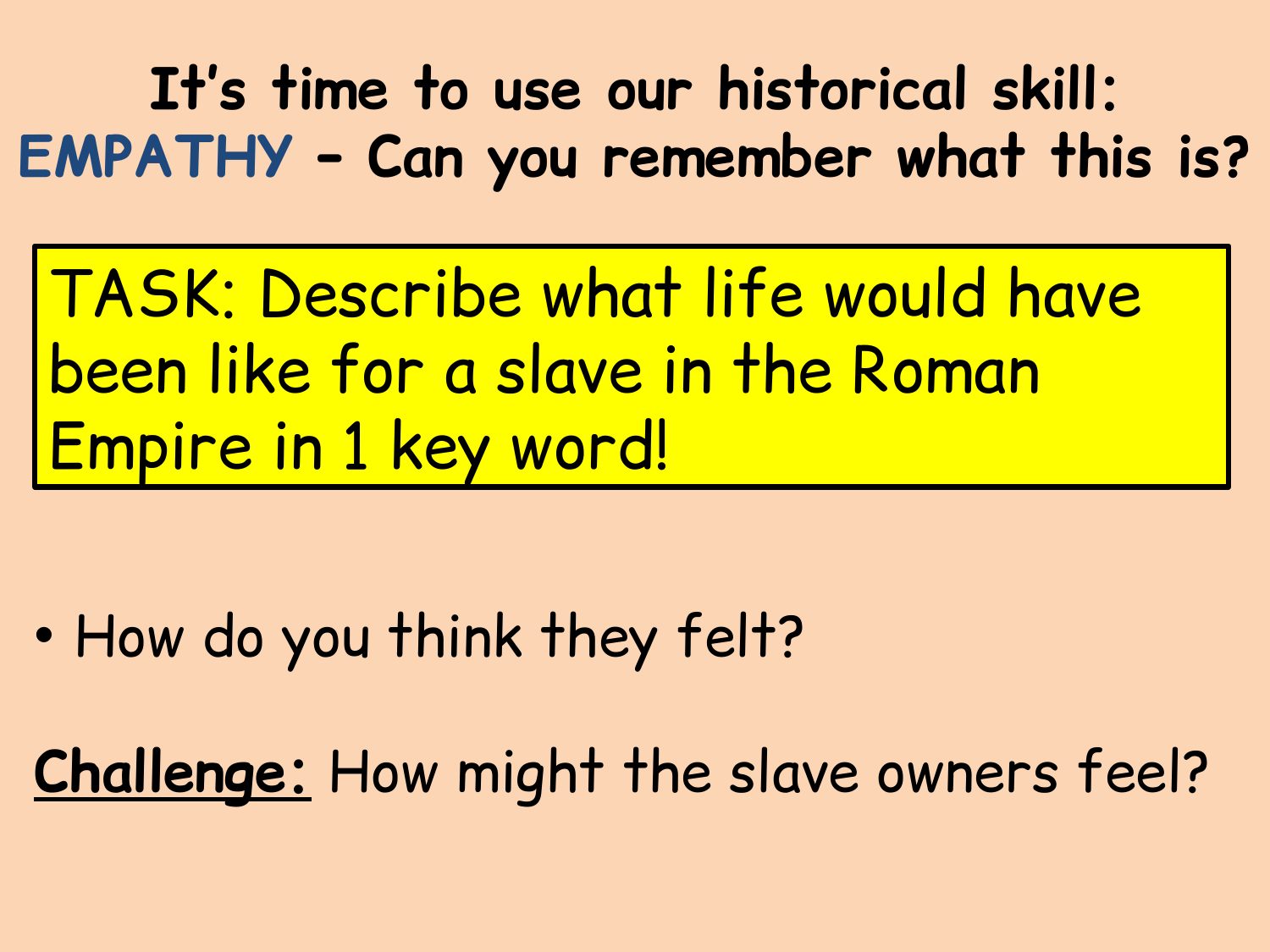

# It’s time to use our historical skill: EMPATHY – Can you remember what this is?
TASK: Describe what life would have been like for a slave in the Roman Empire in 1 key word!
How do you think they felt?

Challenge: How might the slave owners feel?